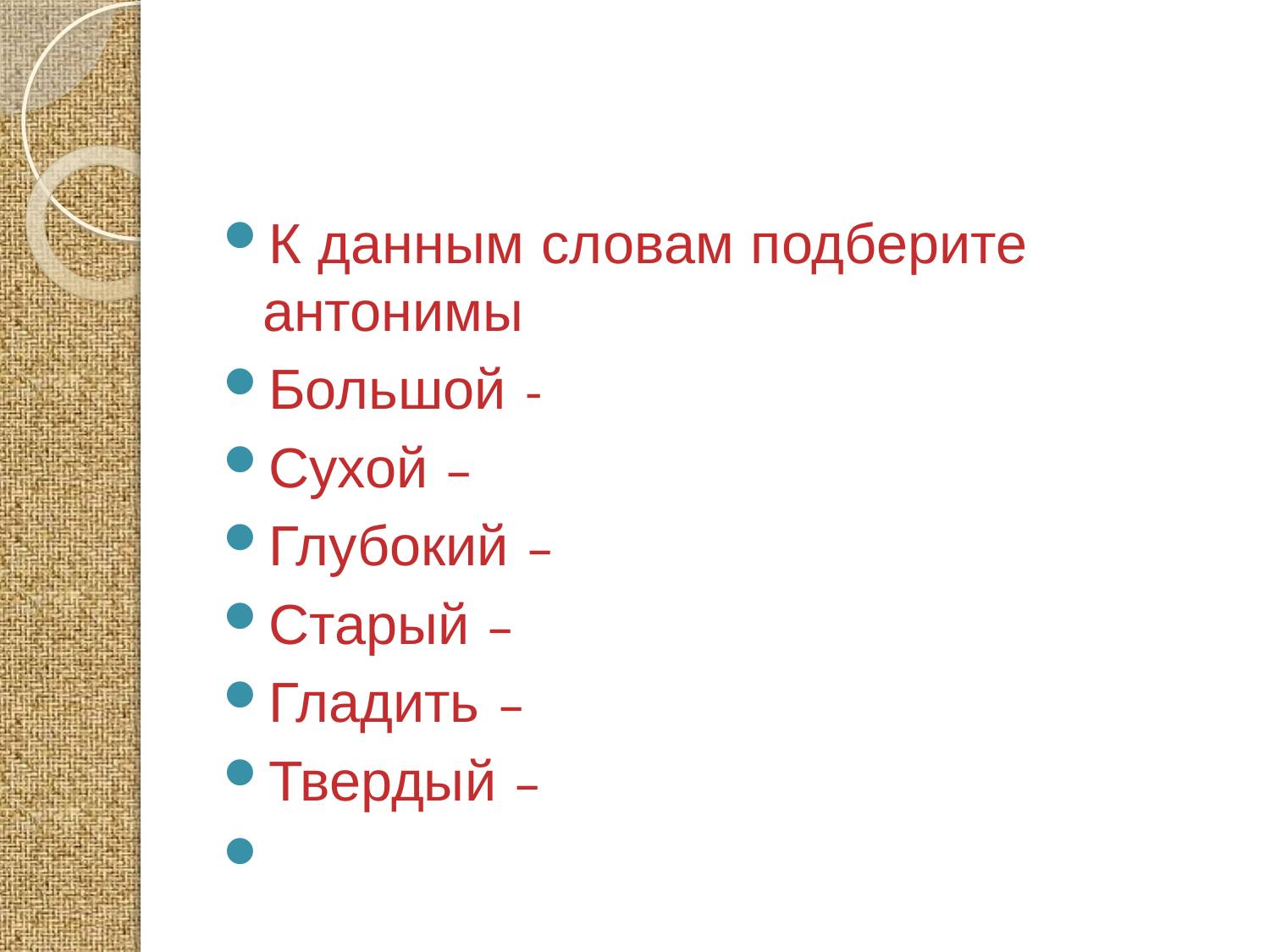

#
К данным словам подберите антонимы
Большой -
Сухой –
Глубокий –
Старый –
Гладить –
Твердый –